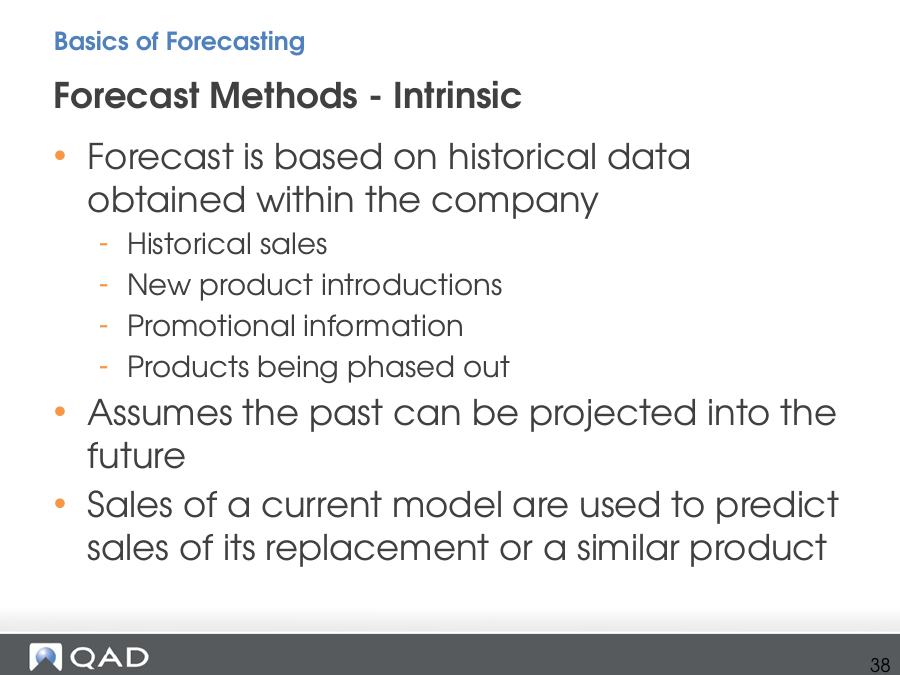

Basics of Forecasting
# Forecast Methods - Intrinsic
Forecast is based on historical data obtained within the company
Historical sales
New product introductions
Promotional information
Products being phased out
Assumes the past can be projected into the future
Sales of a current model are used to predict sales of its replacement or a similar product
38